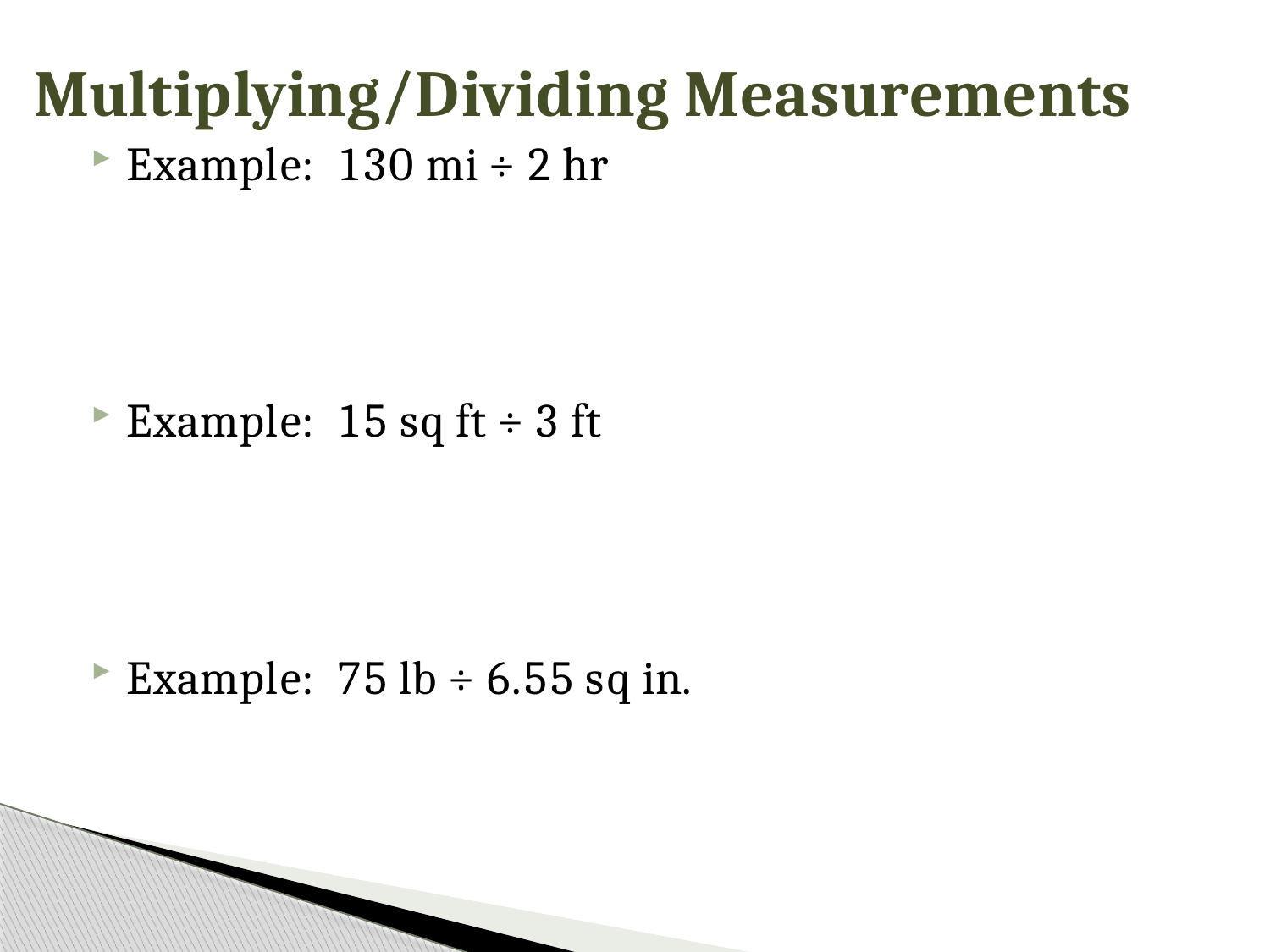

# Multiplying/Dividing Measurements
Example:  130 mi ÷ 2 hr

Example:  15 sq ft ÷ 3 ft

Example:  75 lb ÷ 6.55 sq in.